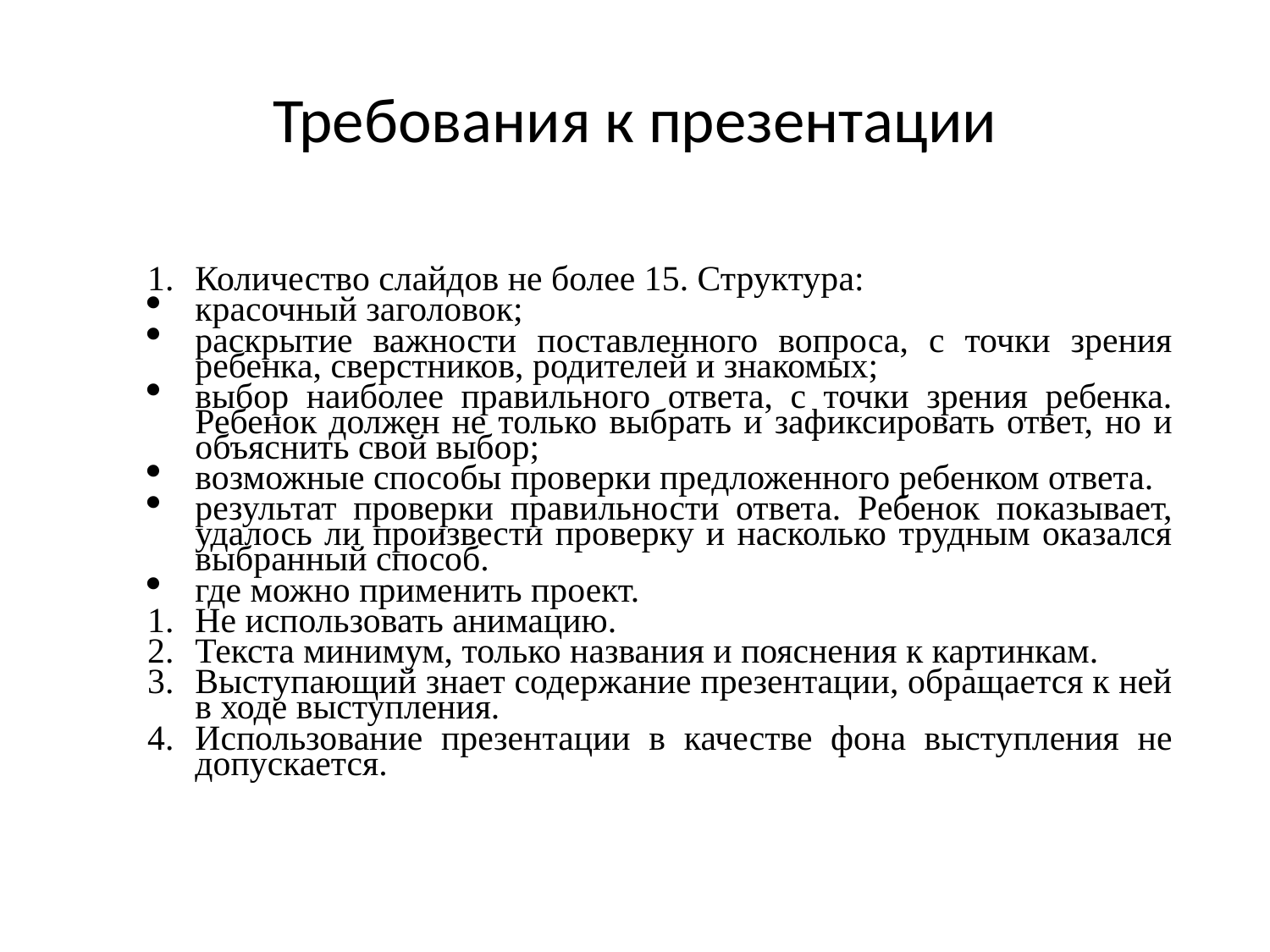

# Требования к презентации
Количество слайдов не более 15. Структура:
красочный заголовок;
раскрытие важности поставленного вопроса, с точки зрения ребенка, сверстников, родителей и знакомых;
выбор наиболее правильного ответа, с точки зрения ребенка. Ребенок должен не только выбрать и зафиксировать ответ, но и объяснить свой выбор;
возможные способы проверки предложенного ребенком ответа.
результат проверки правильности ответа. Ребенок показывает, удалось ли произвести проверку и насколько трудным оказался выбранный способ.
где можно применить проект.
Не использовать анимацию.
Текста минимум, только названия и пояснения к картинкам.
Выступающий знает содержание презентации, обращается к ней в ходе выступления.
Использование презентации в качестве фона выступления не допускается.